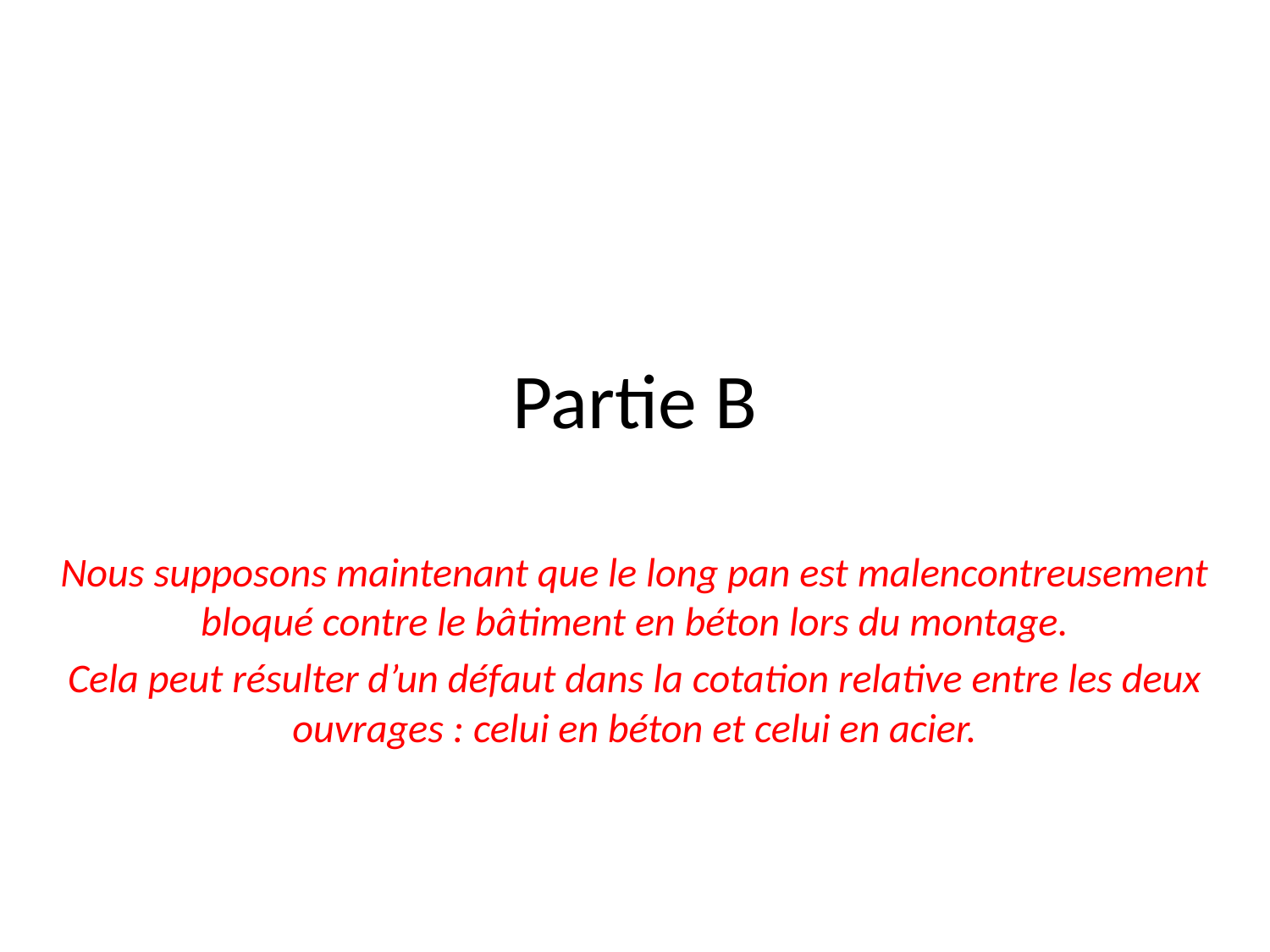

# Partie B
Nous supposons maintenant que le long pan est malencontreusement bloqué contre le bâtiment en béton lors du montage.
Cela peut résulter d’un défaut dans la cotation relative entre les deux ouvrages : celui en béton et celui en acier.